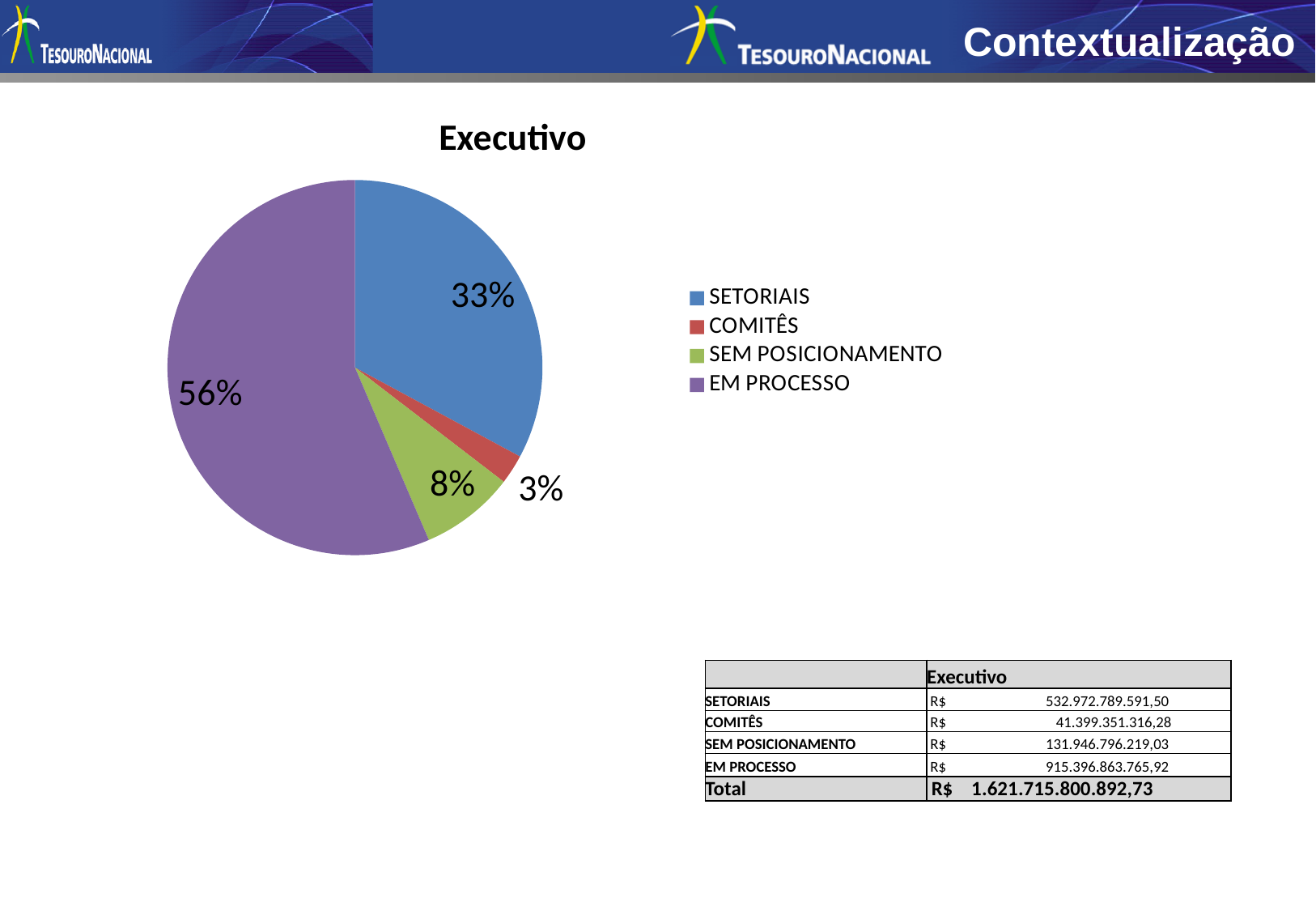

Contextualização

### Chart:

| Category | Executivo |
|---|---|
| SETORIAIS | 532972789591.5 |
| COMITÊS | 41399351316.28001 |
| SEM POSICIONAMENTO | 131946796219.03 |
| EM PROCESSO | 915396863765.92 |
|  | Executivo |
| --- | --- |
| SETORIAIS | R$ 532.972.789.591,50 |
| COMITÊS | R$ 41.399.351.316,28 |
| SEM POSICIONAMENTO | R$ 131.946.796.219,03 |
| EM PROCESSO | R$ 915.396.863.765,92 |
| Total | R$ 1.621.715.800.892,73 |